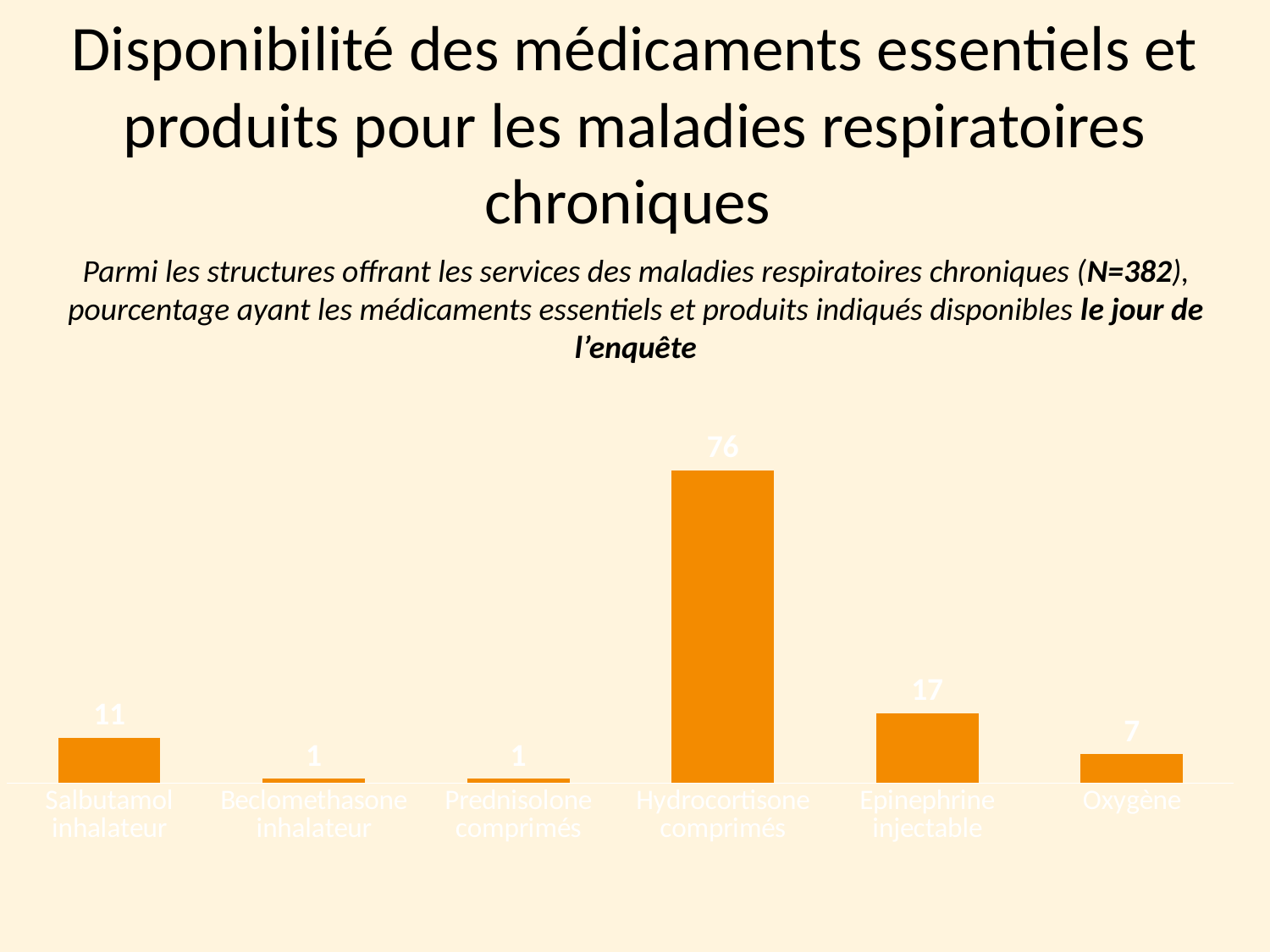

Disponibilité des médicaments essentiels et produits pour les maladies respiratoires chroniques
Parmi les structures offrant les services des maladies respiratoires chroniques (N=382), pourcentage ayant les médicaments essentiels et produits indiqués disponibles le jour de l’enquête

### Chart

| Category | Series 1 |
|---|---|
| Salbutamol inhalateur | 11.0 |
| Beclomethasone inhalateur | 1.0 |
| Prednisolone comprimés | 1.0 |
| Hydrocortisone comprimés | 76.0 |
| Epinephrine injectable | 17.0 |
| Oxygène | 7.0 |